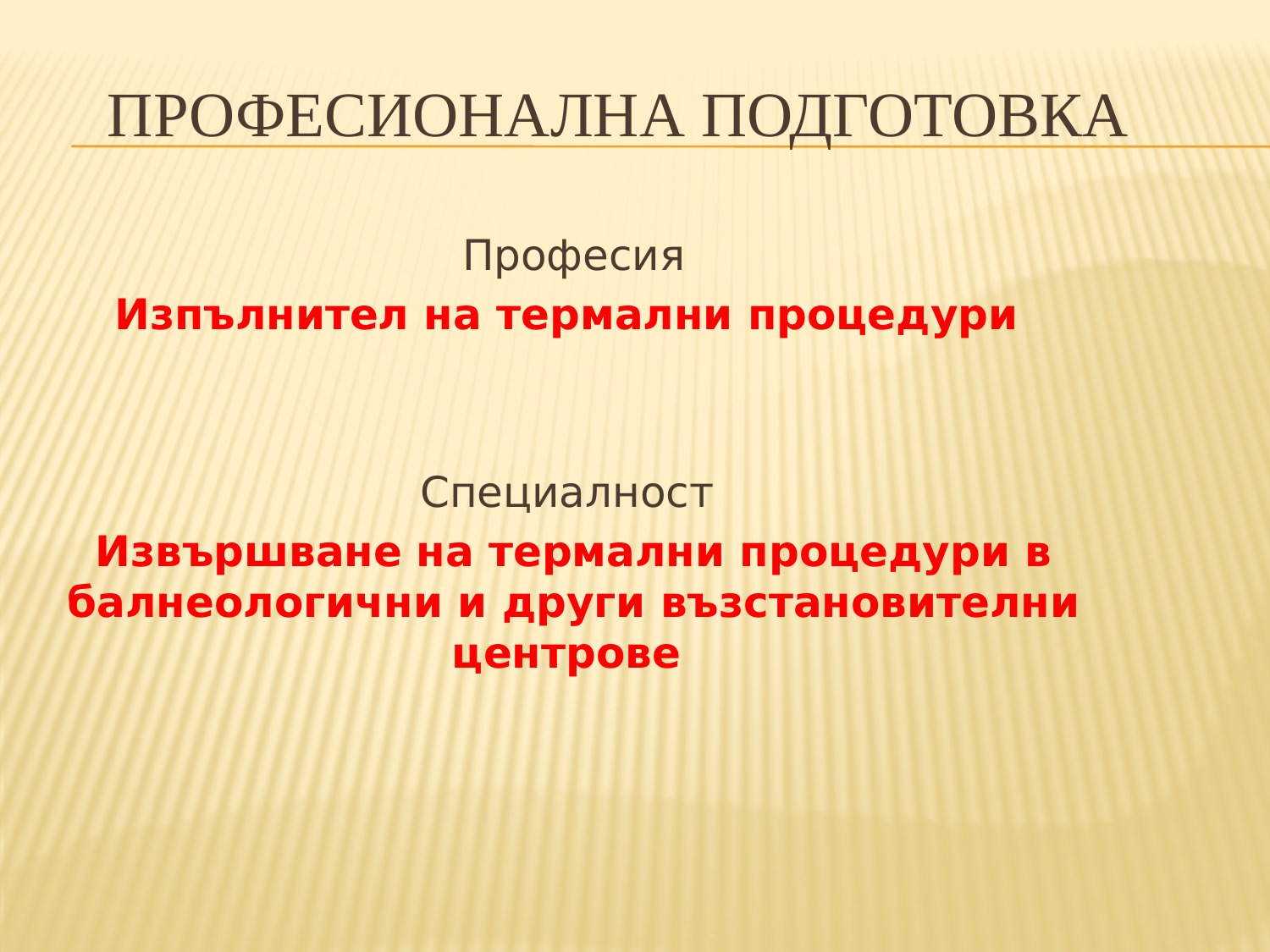

# ПРОФЕСИОНАЛНА ПОДГОТОВКА
Професия
Изпълнител на термални процедури

Специалност
Извършване на термални процедури в балнеологични и други възстановителни центрове